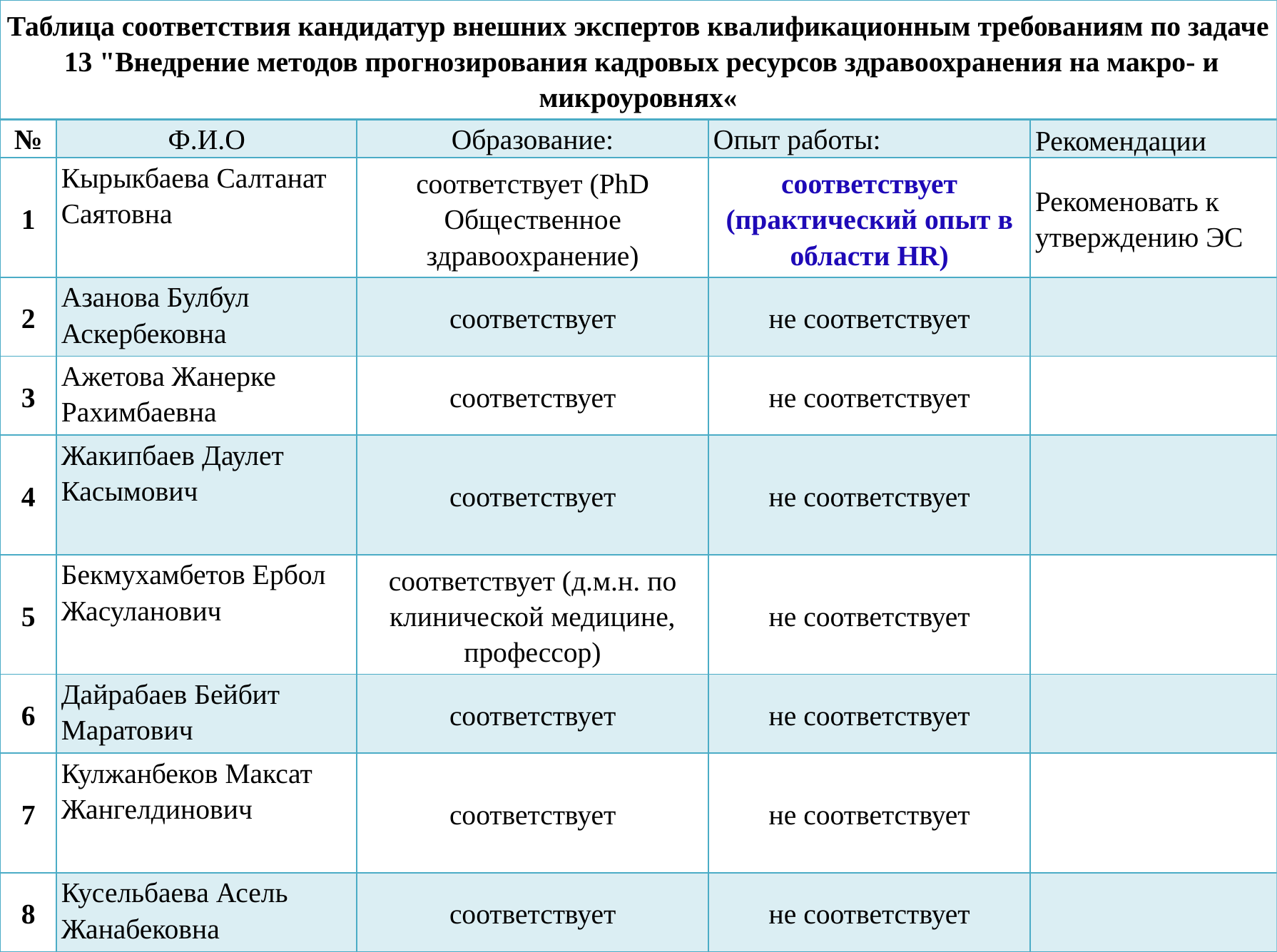

| Таблица соответствия кандидатур внешних экспертов квалификационным требованиям по задаче 13 "Внедрение методов прогнозирования кадровых ресурсов здравоохранения на макро- и микроуровнях« |  |  |  |  |
| --- | --- | --- | --- | --- |
| № | Ф.И.О | Образование: | Опыт работы: | Рекомендации |
| 1 | Кырыкбаева Салтанат Саятовна | соответствует (PhD Общественное здравоохранение) | соответствует (практический опыт в области HR) | Рекоменовать к утверждению ЭС |
| 2 | Азанова Булбул Аскербековна | соответствует | не соответствует |  |
| 3 | Ажетова Жанерке Рахимбаевна | соответствует | не соответствует |  |
| 4 | Жакипбаев Даулет Касымович | соответствует | не соответствует |  |
| 5 | Бекмухамбетов Ербол Жасуланович | соответствует (д.м.н. по клинической медицине, профессор) | не соответствует |  |
| 6 | Дайрабаев Бейбит Маратович | соответствует | не соответствует |  |
| 7 | Кулжанбеков Максат Жангелдинович | соответствует | не соответствует |  |
| 8 | Кусельбаева Асель Жанабековна | соответствует | не соответствует |  |